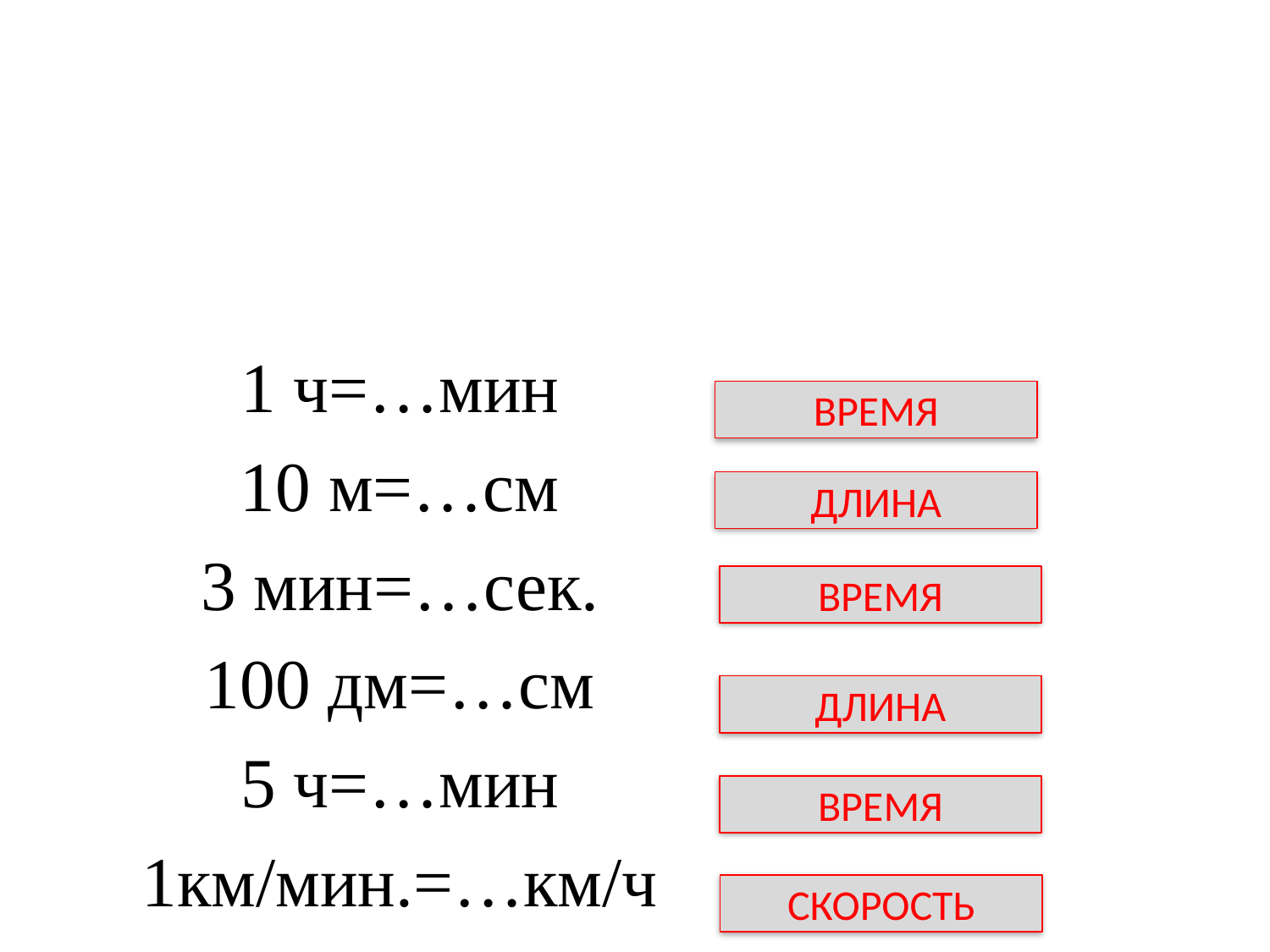

1 ч=…мин
10 м=…см
3 мин=…сек.
100 дм=…см
5 ч=…мин
1км/мин.=…км/ч
ВРЕМЯ
ДЛИНА
ВРЕМЯ
ДЛИНА
ВРЕМЯ
СКОРОСТЬ